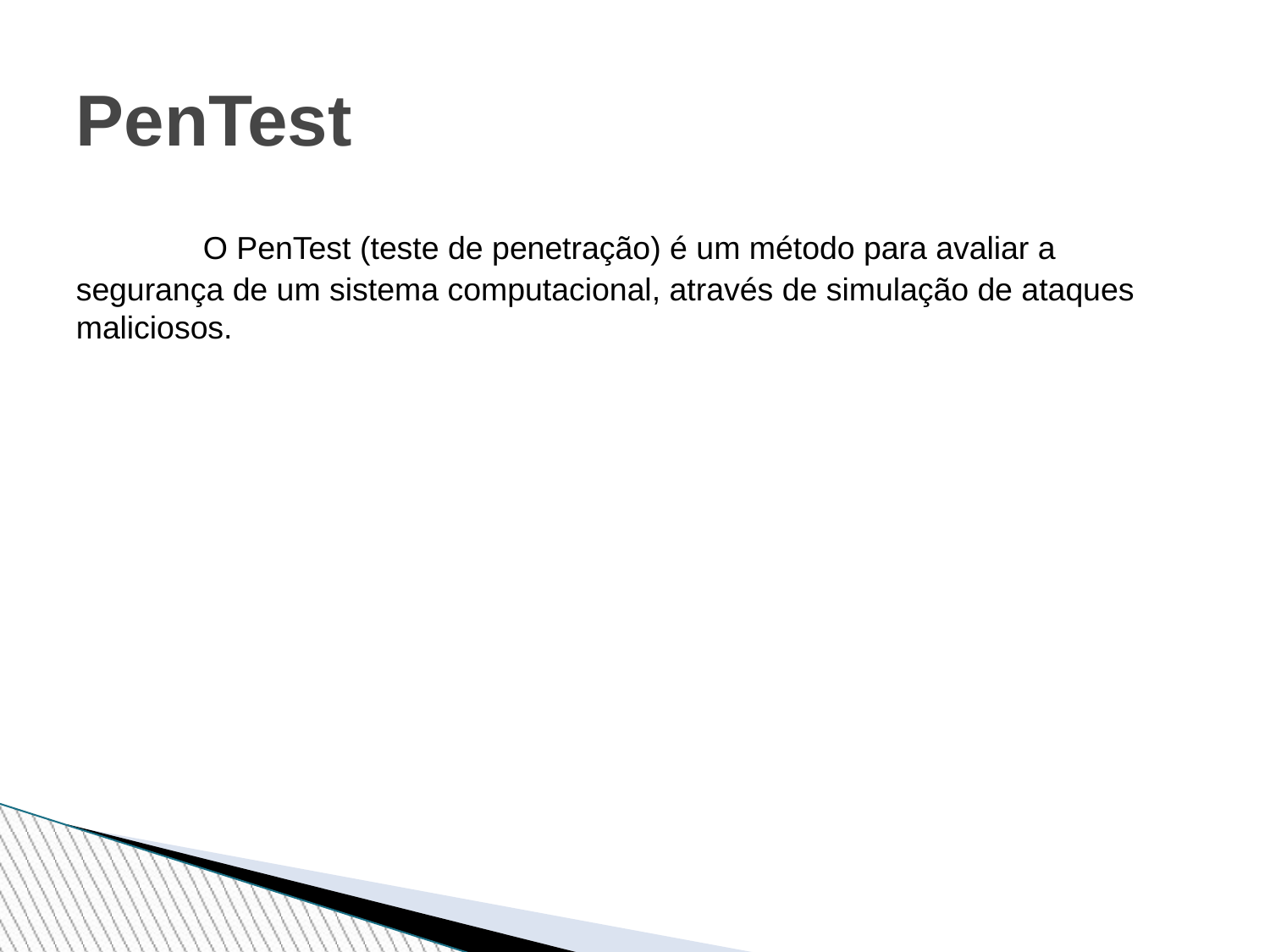

PenTest
	O PenTest (teste de penetração) é um método para avaliar a segurança de um sistema computacional, através de simulação de ataques maliciosos.